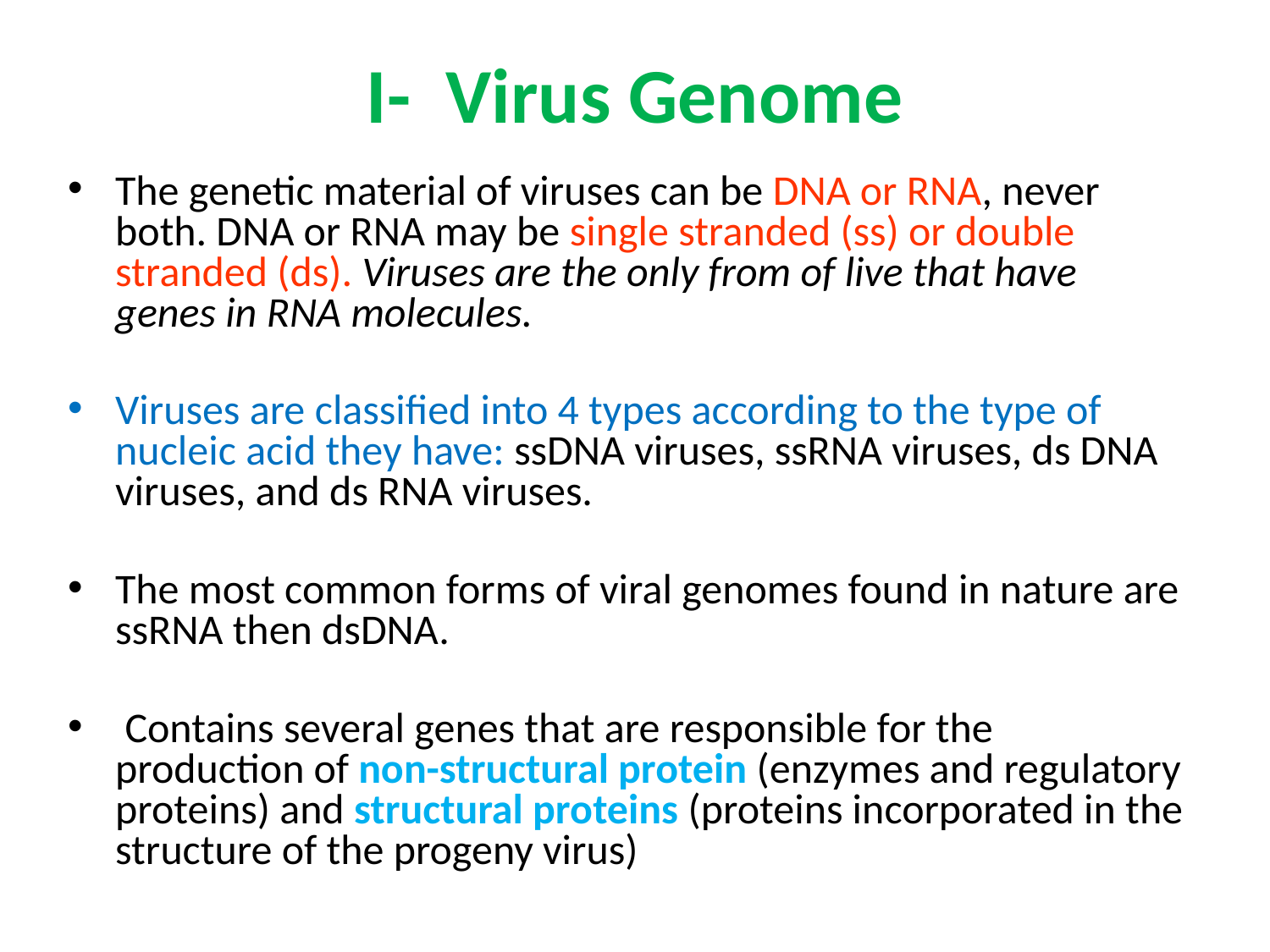

# I-  Virus Genome
The genetic material of viruses can be DNA or RNA, never both. DNA or RNA may be single stranded (ss) or double stranded (ds). Viruses are the only from of live that have genes in RNA molecules.

Viruses are classified into 4 types according to the type of nucleic acid they have: ssDNA viruses, ssRNA viruses, ds DNA viruses, and ds RNA viruses.

The most common forms of viral genomes found in nature are ssRNA then dsDNA.

 Contains several genes that are responsible for the production of non-structural protein (enzymes and regulatory proteins) and structural proteins (proteins incorporated in the structure of the progeny virus)